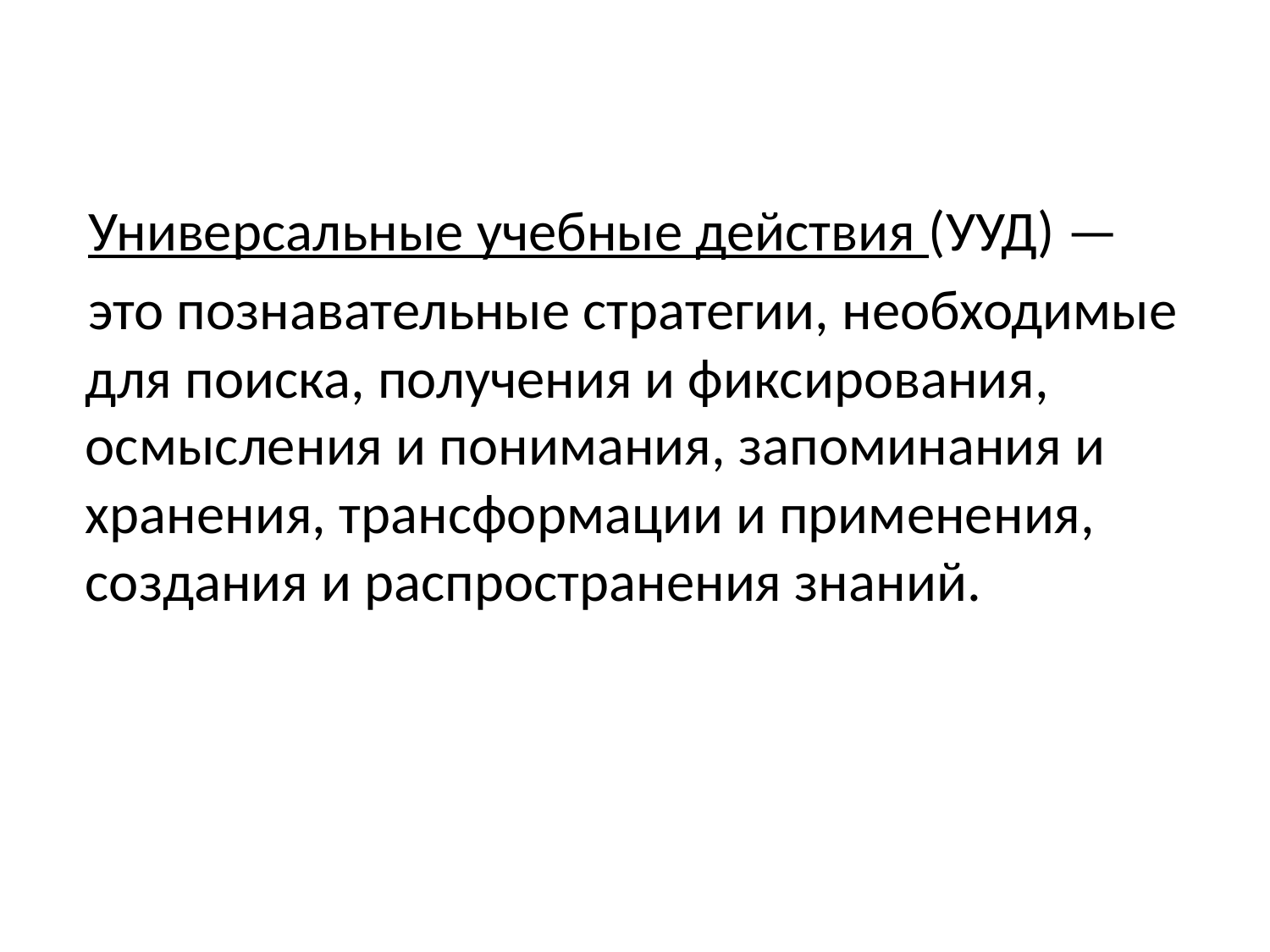

Универсальные учебные действия (УУД) —
    это познавательные стратегии, необходимые для поиска, получения и фиксирования, осмысления и понимания, запоминания и хранения, трансформации и применения, создания и распространения знаний.